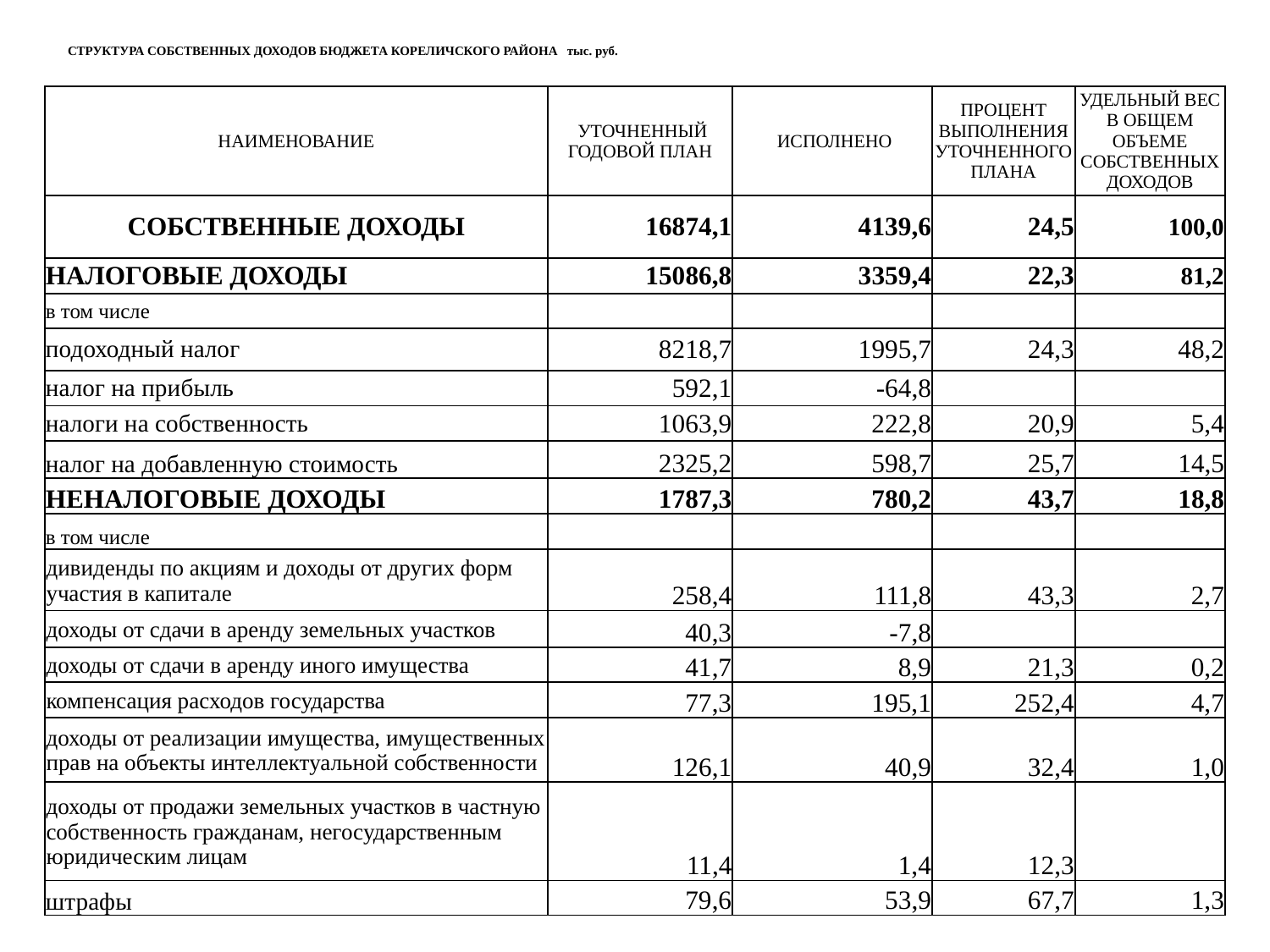

# СТРУКТУРА СОБСТВЕННЫХ ДОХОДОВ БЮДЖЕТА КОРЕЛИЧСКОГО РАЙОНА   тыс. руб.
| НАИМЕНОВАНИЕ | УТОЧНЕННЫЙ ГОДОВОЙ ПЛАН | ИСПОЛНЕНО | ПРОЦЕНТ ВЫПОЛНЕНИЯ УТОЧНЕННОГО ПЛАНА | УДЕЛЬНЫЙ ВЕС В ОБЩЕМ ОБЪЕМЕ СОБСТВЕННЫХ ДОХОДОВ |
| --- | --- | --- | --- | --- |
| СОБСТВЕННЫЕ ДОХОДЫ | 16874,1 | 4139,6 | 24,5 | 100,0 |
| НАЛОГОВЫЕ ДОХОДЫ | 15086,8 | 3359,4 | 22,3 | 81,2 |
| в том числе |  |  |  |  |
| подоходный налог | 8218,7 | 1995,7 | 24,3 | 48,2 |
| налог на прибыль | 592,1 | -64,8 |  |  |
| налоги на собственность | 1063,9 | 222,8 | 20,9 | 5,4 |
| налог на добавленную стоимость | 2325,2 | 598,7 | 25,7 | 14,5 |
| НЕНАЛОГОВЫЕ ДОХОДЫ | 1787,3 | 780,2 | 43,7 | 18,8 |
| в том числе |  |  |  |  |
| дивиденды по акциям и доходы от других форм участия в капитале | 258,4 | 111,8 | 43,3 | 2,7 |
| доходы от сдачи в аренду земельных участков | 40,3 | -7,8 |  |  |
| доходы от сдачи в аренду иного имущества | 41,7 | 8,9 | 21,3 | 0,2 |
| компенсация расходов государства | 77,3 | 195,1 | 252,4 | 4,7 |
| доходы от реализации имущества, имущественных прав на объекты интеллектуальной собственности | 126,1 | 40,9 | 32,4 | 1,0 |
| доходы от продажи земельных участков в частную собственность гражданам, негосударственным юридическим лицам | 11,4 | 1,4 | 12,3 |  |
| штрафы | 79,6 | 53,9 | 67,7 | 1,3 |